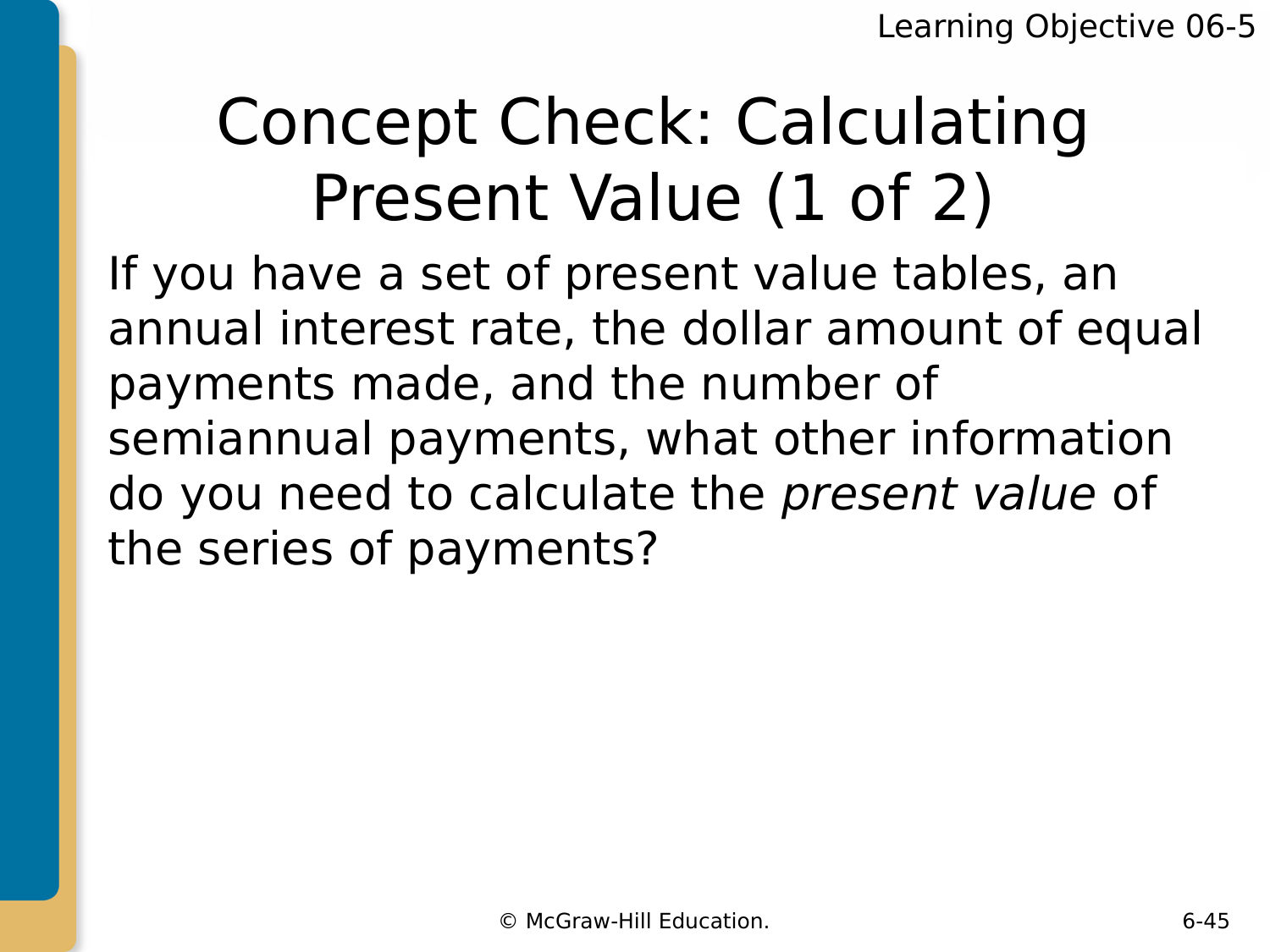

Learning Objective 06-5
# Concept Check: Calculating Present Value (1 of 2)
If you have a set of present value tables, an annual interest rate, the dollar amount of equal payments made, and the number of semiannual payments, what other information do you need to calculate the present value of the series of payments?